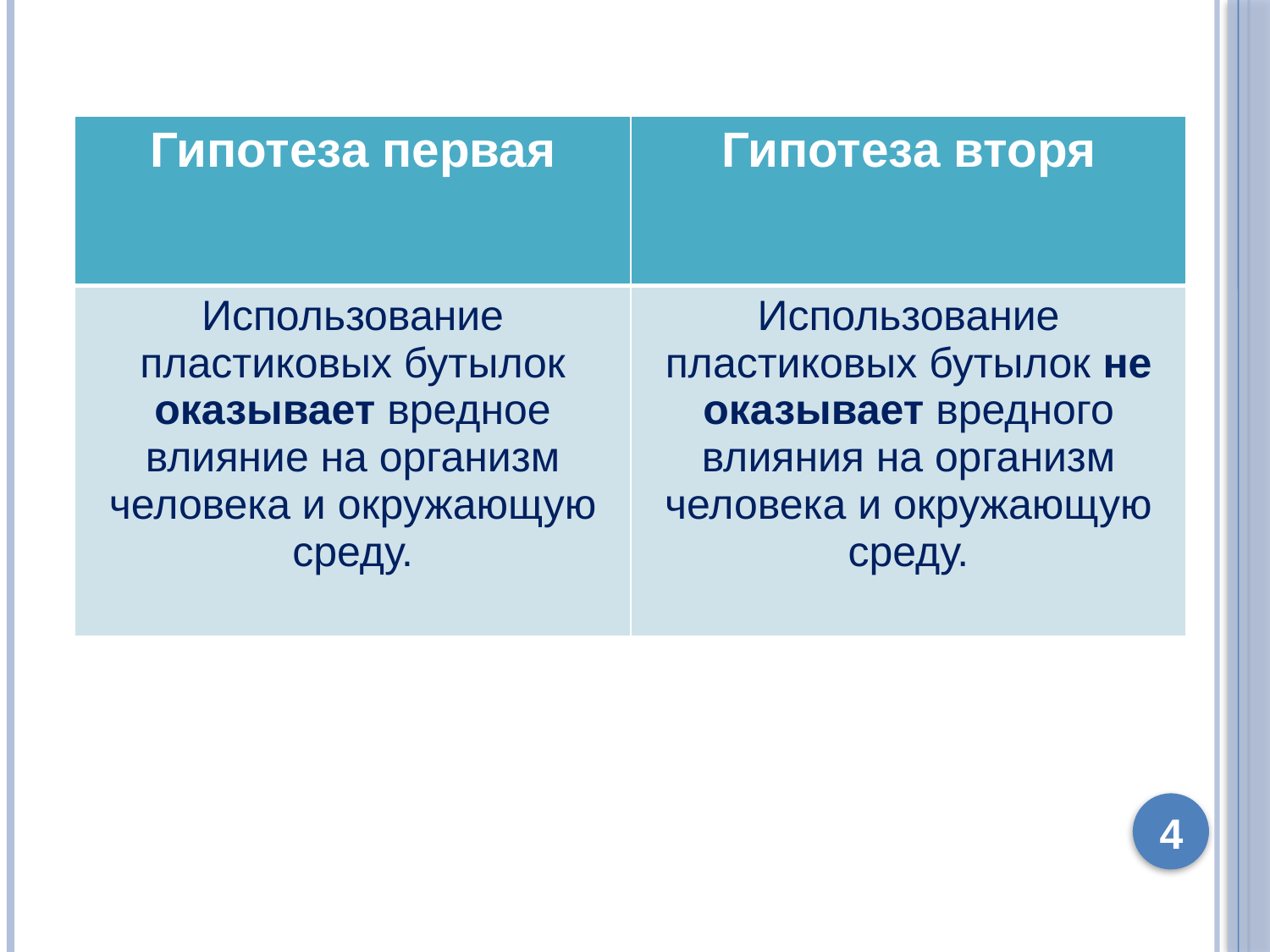

| Гипотеза первая | Гипотеза вторя |
| --- | --- |
| Использование пластиковых бутылок оказывает вредное влияние на организм человека и окружающую среду. | Использование пластиковых бутылок не оказывает вредного влияния на организм человека и окружающую среду. |
4